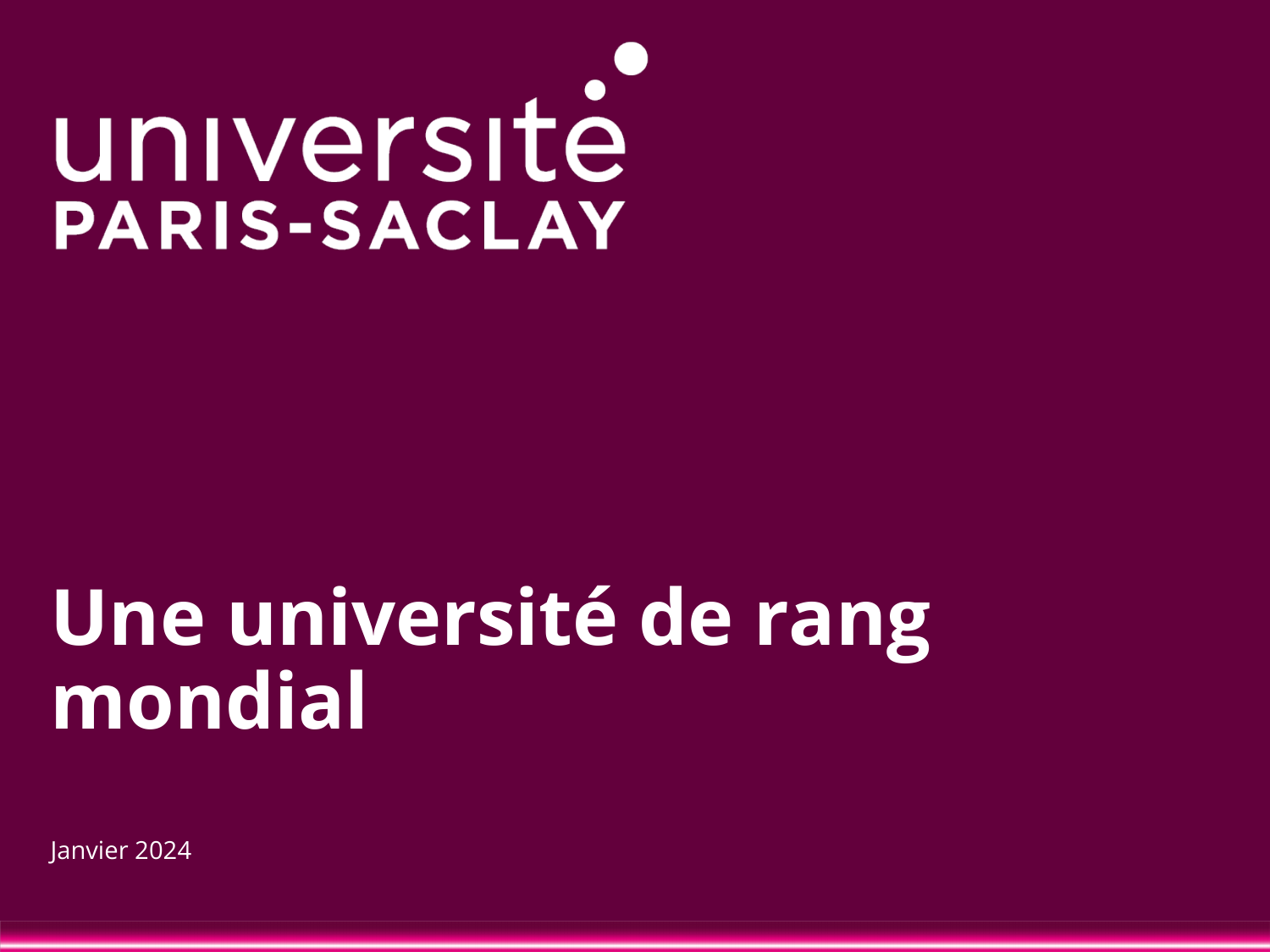

# Une université de rang mondial
Janvier 2024